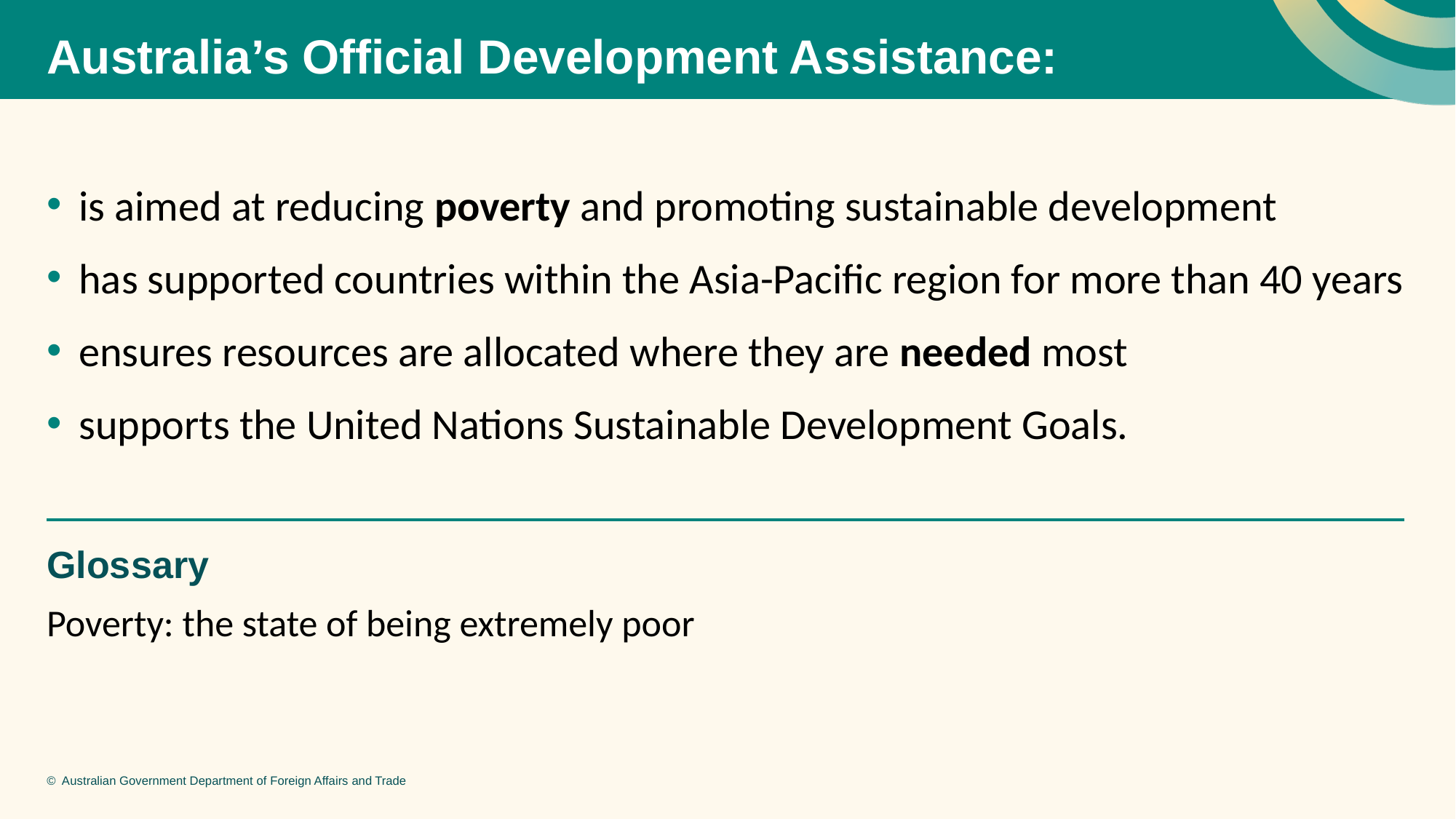

# Australia’s Official Development Assistance:
is aimed at reducing poverty and promoting sustainable development
has supported countries within the Asia-Pacific region for more than 40 years
ensures resources are allocated where they are needed most
supports the United Nations Sustainable Development Goals.

Glossary
Poverty: the state of being extremely poor